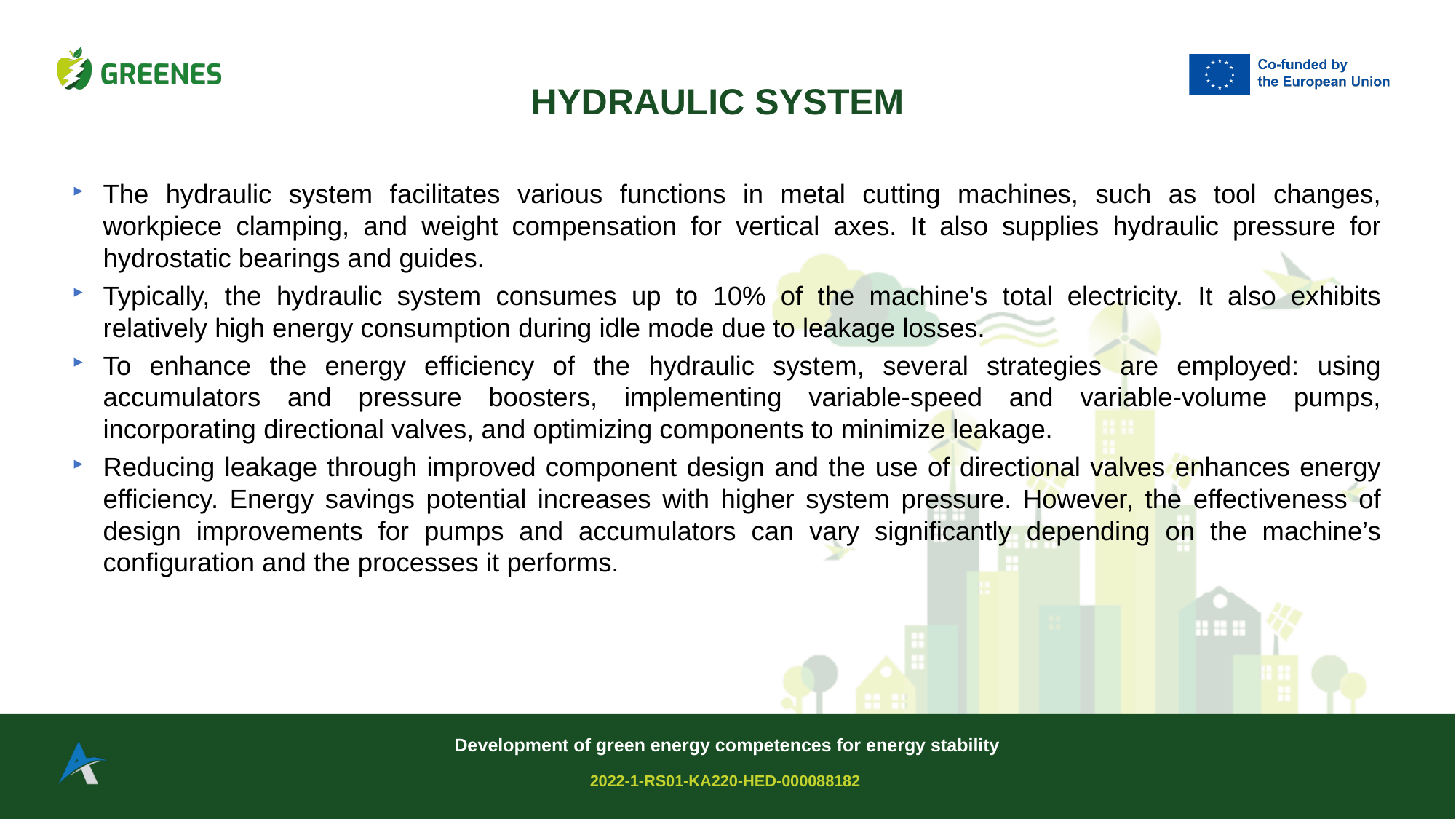

HYDRAULIC SYSTEM
The hydraulic system facilitates various functions in metal cutting machines, such as tool changes, workpiece clamping, and weight compensation for vertical axes. It also supplies hydraulic pressure for hydrostatic bearings and guides.
Typically, the hydraulic system consumes up to 10% of the machine's total electricity. It also exhibits relatively high energy consumption during idle mode due to leakage losses.
To enhance the energy efficiency of the hydraulic system, several strategies are employed: using accumulators and pressure boosters, implementing variable-speed and variable-volume pumps, incorporating directional valves, and optimizing components to minimize leakage.
Reducing leakage through improved component design and the use of directional valves enhances energy efficiency. Energy savings potential increases with higher system pressure. However, the effectiveness of design improvements for pumps and accumulators can vary significantly depending on the machine’s configuration and the processes it performs.